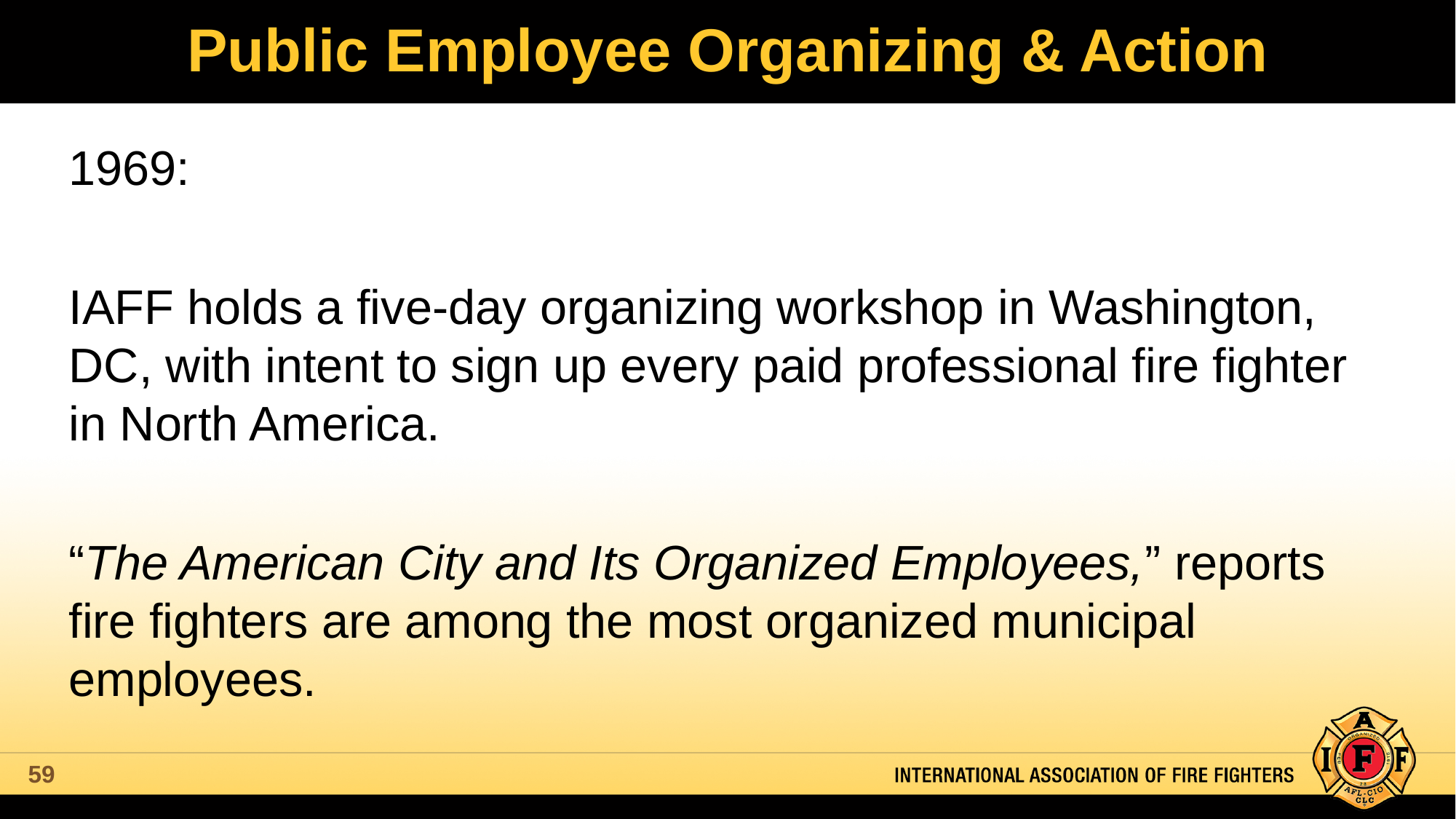

# Public Employee Organizing & Action
1969:

IAFF holds a five-day organizing workshop in Washington, DC, with intent to sign up every paid professional fire fighter in North America.

“The American City and Its Organized Employees,” reports fire fighters are among the most organized municipal employees.